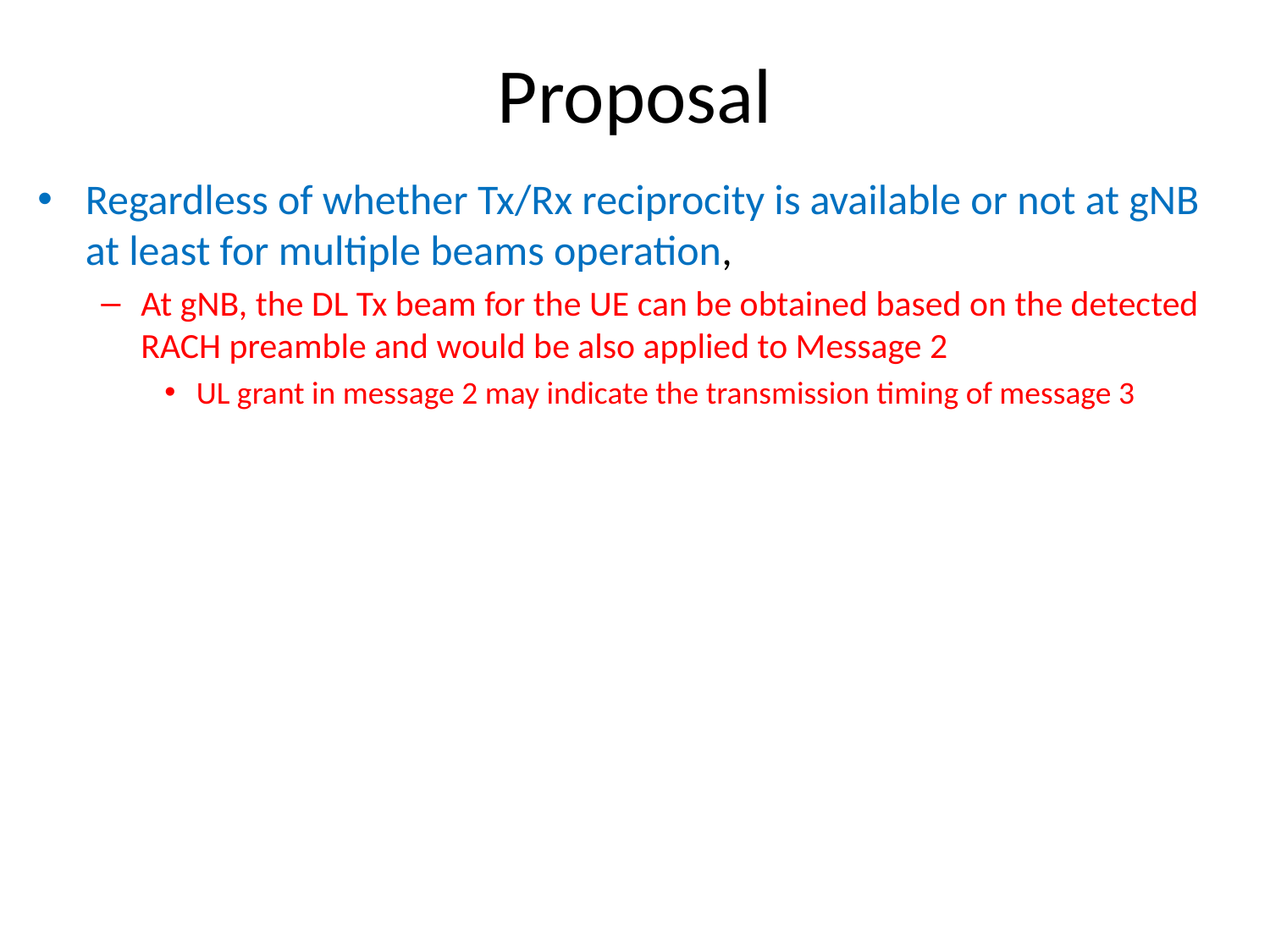

# Proposal
Regardless of whether Tx/Rx reciprocity is available or not at gNB at least for multiple beams operation,
At gNB, the DL Tx beam for the UE can be obtained based on the detected RACH preamble and would be also applied to Message 2
UL grant in message 2 may indicate the transmission timing of message 3